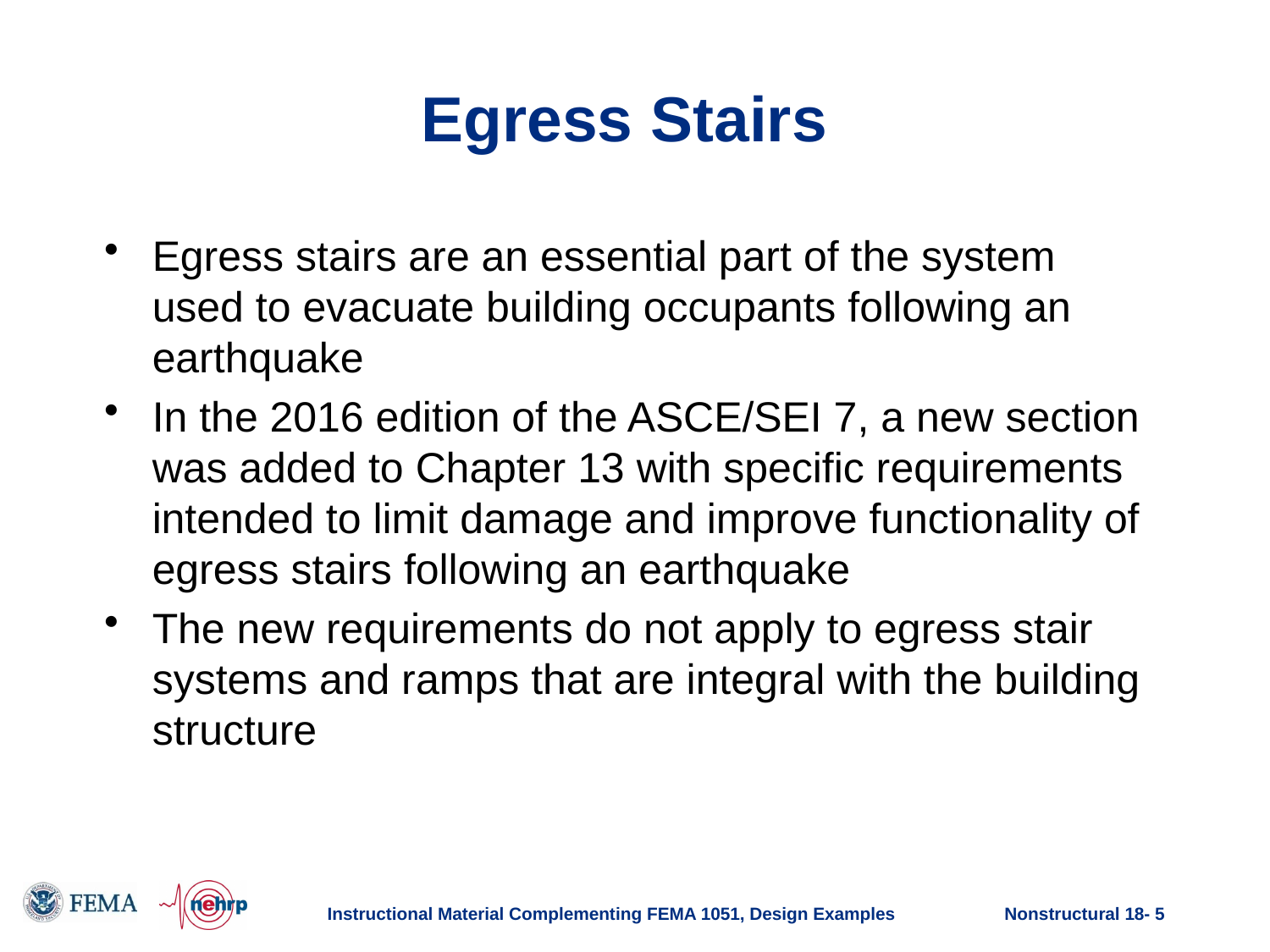

# Egress Stairs
Egress stairs are an essential part of the system used to evacuate building occupants following an earthquake
In the 2016 edition of the ASCE/SEI 7, a new section was added to Chapter 13 with specific requirements intended to limit damage and improve functionality of egress stairs following an earthquake
The new requirements do not apply to egress stair systems and ramps that are integral with the building structure

Instructional Material Complementing FEMA 1051, Design Examples
Nonstructural 18- 5